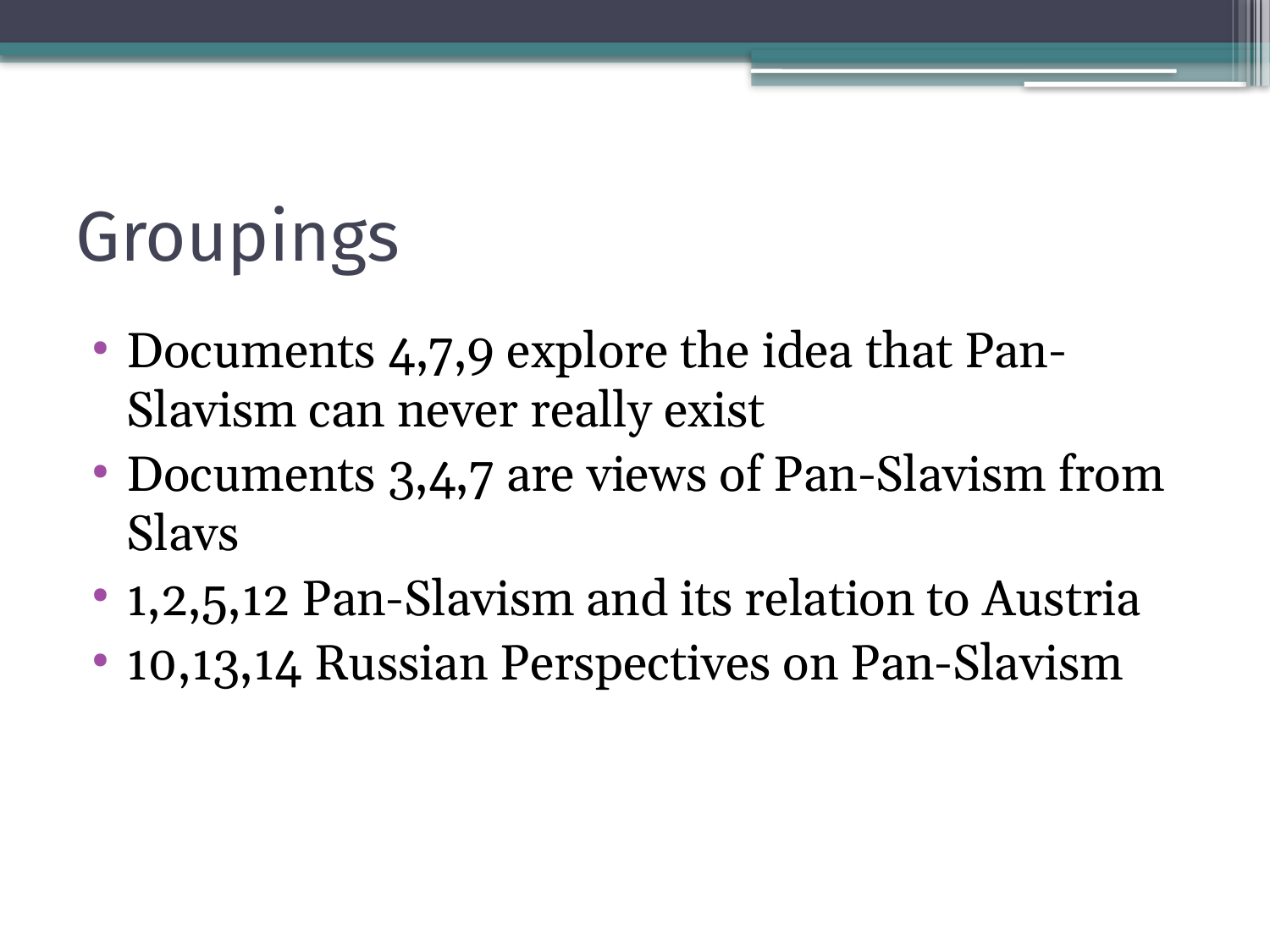

# Groupings
Documents 4,7,9 explore the idea that Pan-Slavism can never really exist
Documents 3,4,7 are views of Pan-Slavism from Slavs
1,2,5,12 Pan-Slavism and its relation to Austria
10,13,14 Russian Perspectives on Pan-Slavism